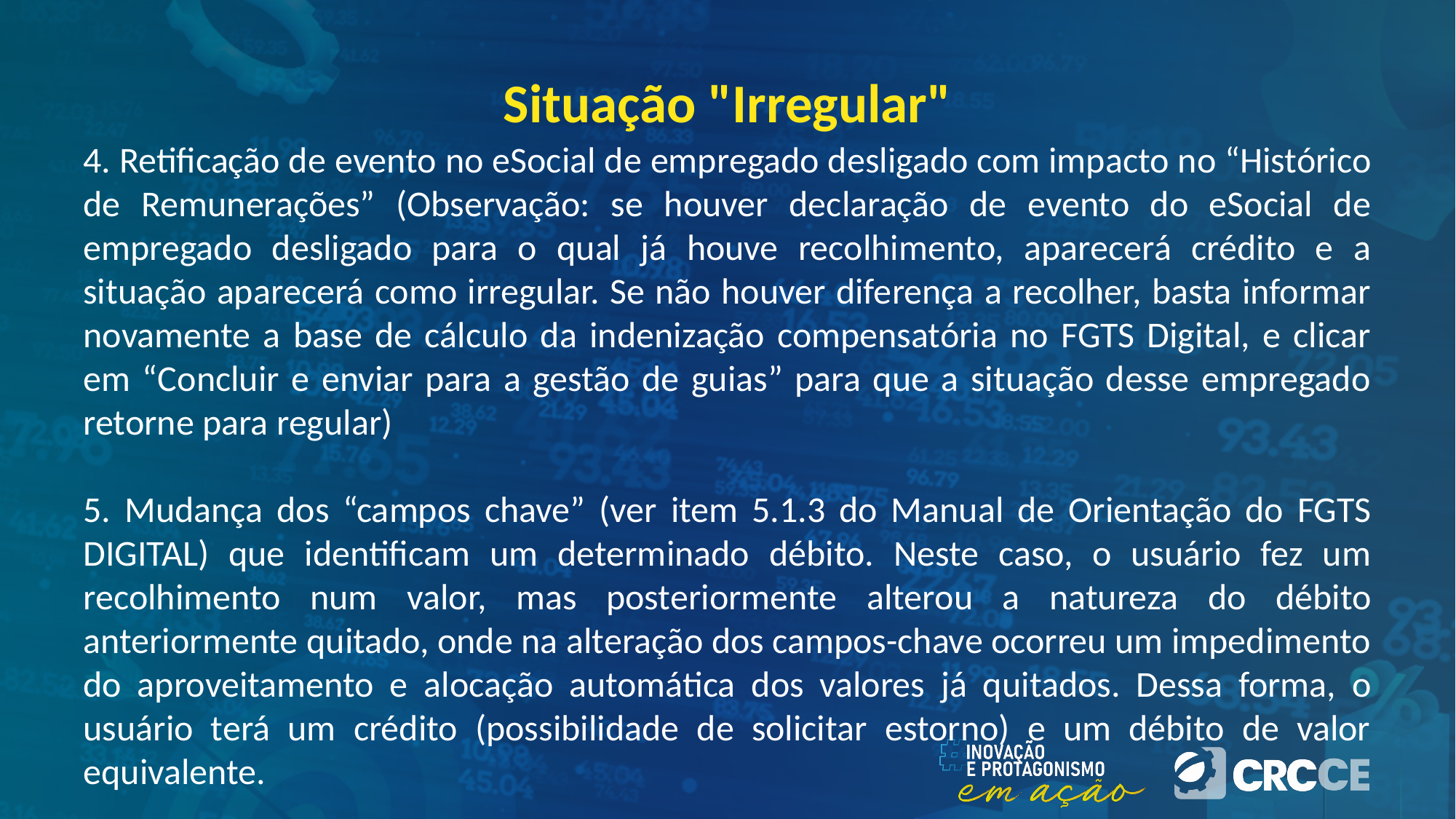

# Situação "Irregular"
4. Retificação de evento no eSocial de empregado desligado com impacto no “Histórico de Remunerações” (Observação: se houver declaração de evento do eSocial de empregado desligado para o qual já houve recolhimento, aparecerá crédito e a situação aparecerá como irregular. Se não houver diferença a recolher, basta informar novamente a base de cálculo da indenização compensatória no FGTS Digital, e clicar em “Concluir e enviar para a gestão de guias” para que a situação desse empregado retorne para regular)

5. Mudança dos “campos chave” (ver item 5.1.3 do Manual de Orientação do FGTS DIGITAL) que identificam um determinado débito. Neste caso, o usuário fez um recolhimento num valor, mas posteriormente alterou a natureza do débito anteriormente quitado, onde na alteração dos campos-chave ocorreu um impedimento do aproveitamento e alocação automática dos valores já quitados. Dessa forma, o usuário terá um crédito (possibilidade de solicitar estorno) e um débito de valor equivalente.